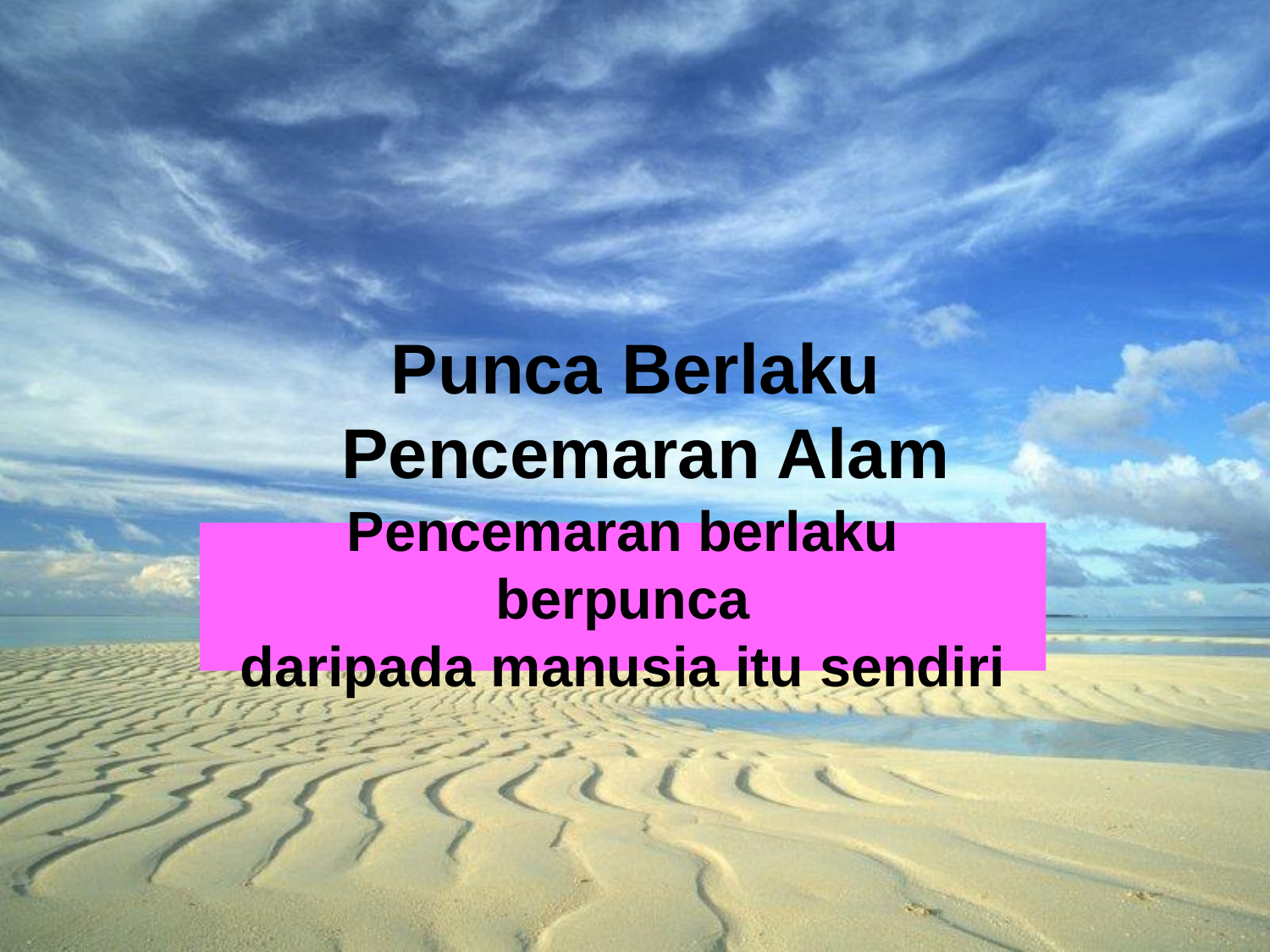

# Punca Berlaku Pencemaran Alam
Pencemaran berlaku berpunca
daripada manusia itu sendiri